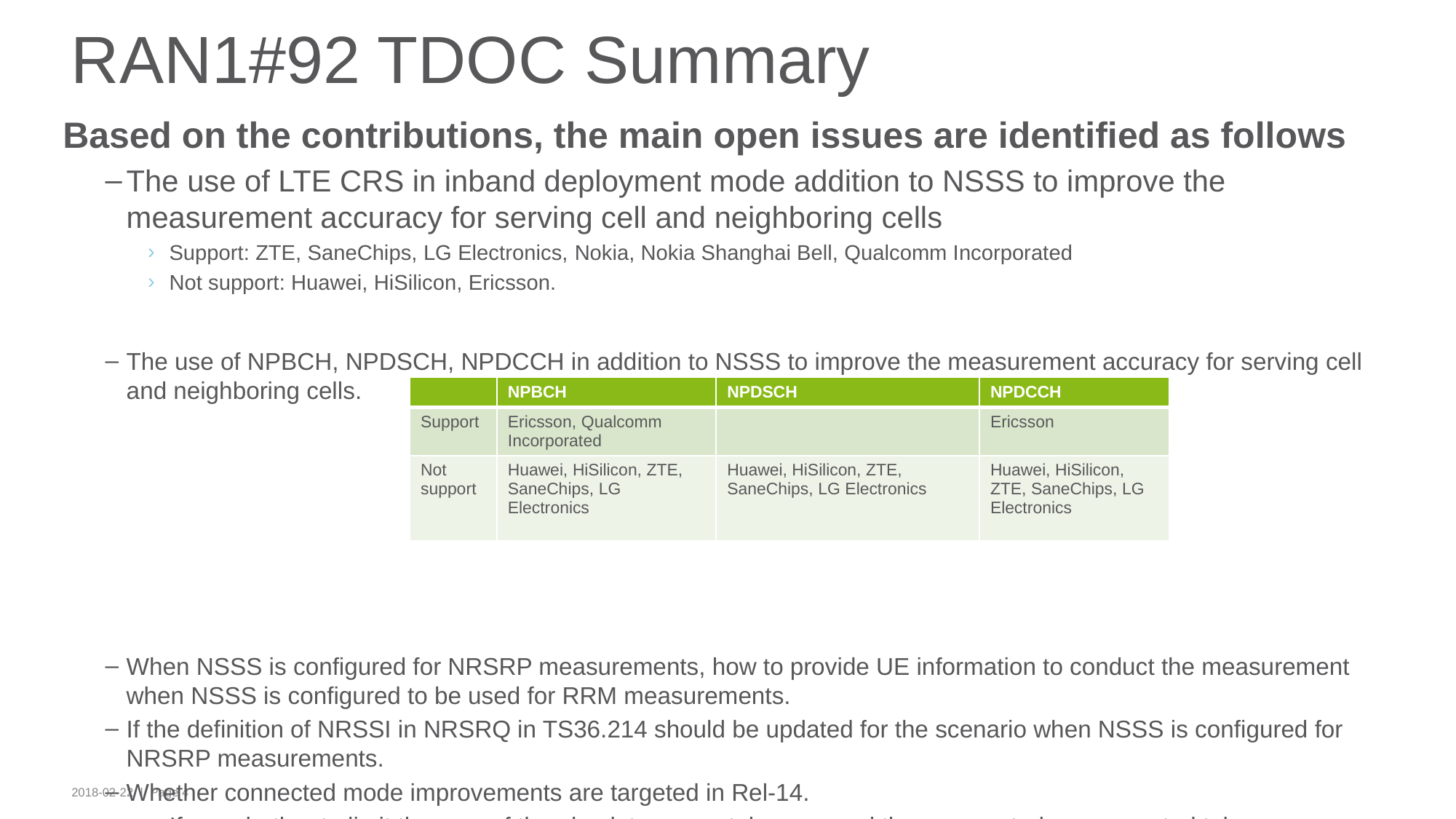

# RAN1#92 TDOC Summary
Based on the contributions, the main open issues are identified as follows
The use of LTE CRS in inband deployment mode addition to NSSS to improve the measurement accuracy for serving cell and neighboring cells
Support: ZTE, SaneChips, LG Electronics, Nokia, Nokia Shanghai Bell, Qualcomm Incorporated
Not support: Huawei, HiSilicon, Ericsson.

The use of NPBCH, NPDSCH, NPDCCH in addition to NSSS to improve the measurement accuracy for serving cell and neighboring cells.

When NSSS is configured for NRSRP measurements, how to provide UE information to conduct the measurement when NSSS is configured to be used for RRM measurements.
If the definition of NRSSI in NRSRQ in TS36.214 should be updated for the scenario when NSSS is configured for NRSRP measurements.
Whether connected mode improvements are targeted in Rel-14.
If so, whether to limit the sum of the absolute power tolerance and the aggregated power control tolerance.

|  | NPBCH | NPDSCH | NPDCCH |
| --- | --- | --- | --- |
| Support | Ericsson, Qualcomm Incorporated |  | Ericsson |
| Not support | Huawei, HiSilicon, ZTE, SaneChips, LG Electronics | Huawei, HiSilicon, ZTE, SaneChips, LG Electronics | Huawei, HiSilicon, ZTE, SaneChips, LG Electronics |